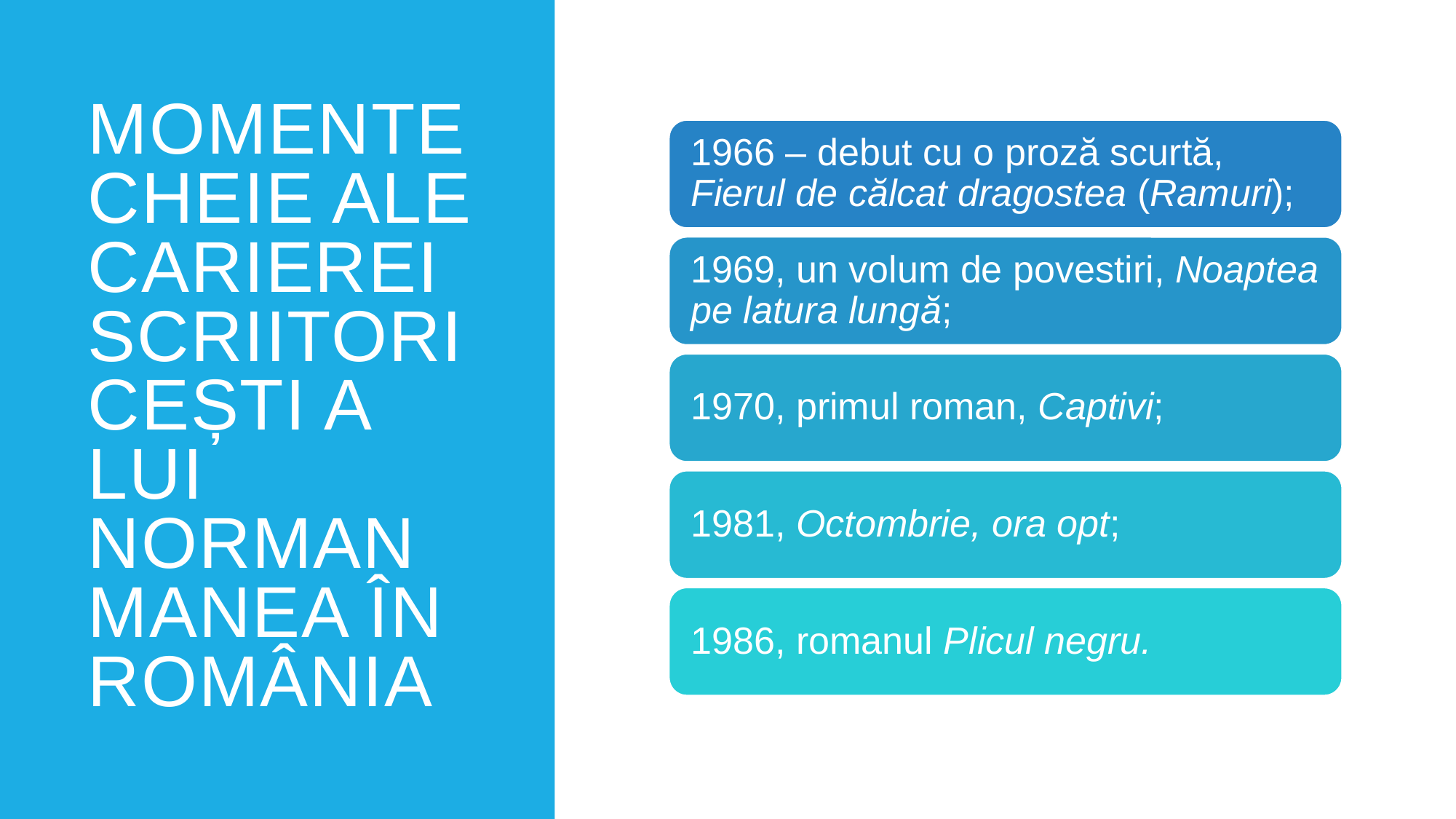

# Momente cheie ale carierei scriitoricești a lui Norman Manea în România
1966 – debut cu o proză scurtă, Fierul de călcat dragostea (Ramuri);
1969, un volum de povestiri, Noaptea pe latura lungă;
1970, primul roman, Captivi;
1981, Octombrie, ora opt;
1986, romanul Plicul negru.